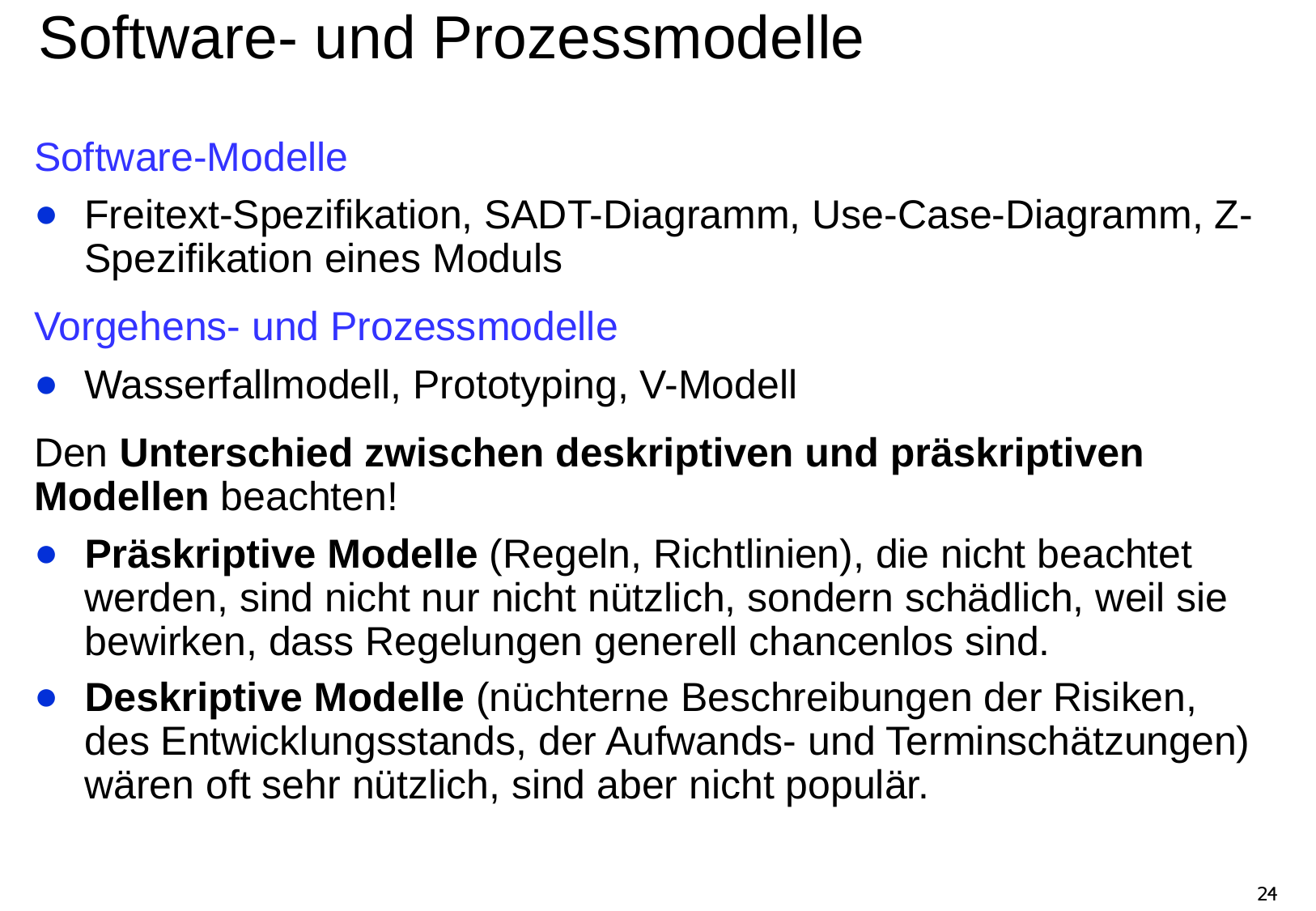

# Software- und Prozessmodelle
Software-Modelle
Freitext-Spezifikation, SADT-Diagramm, Use-Case-Diagramm, Z-Spezifikation eines Moduls
Vorgehens- und Prozessmodelle
Wasserfallmodell, Prototyping, V-Modell
Den Unterschied zwischen deskriptiven und präskriptiven Modellen beachten!
Präskriptive Modelle (Regeln, Richtlinien), die nicht beachtet werden, sind nicht nur nicht nützlich, sondern schädlich, weil sie bewirken, dass Regelungen generell chancenlos sind.
Deskriptive Modelle (nüchterne Beschreibungen der Risiken,
des Entwicklungsstands, der Aufwands- und Terminschätzungen)
wären oft sehr nützlich, sind aber nicht populär.

24